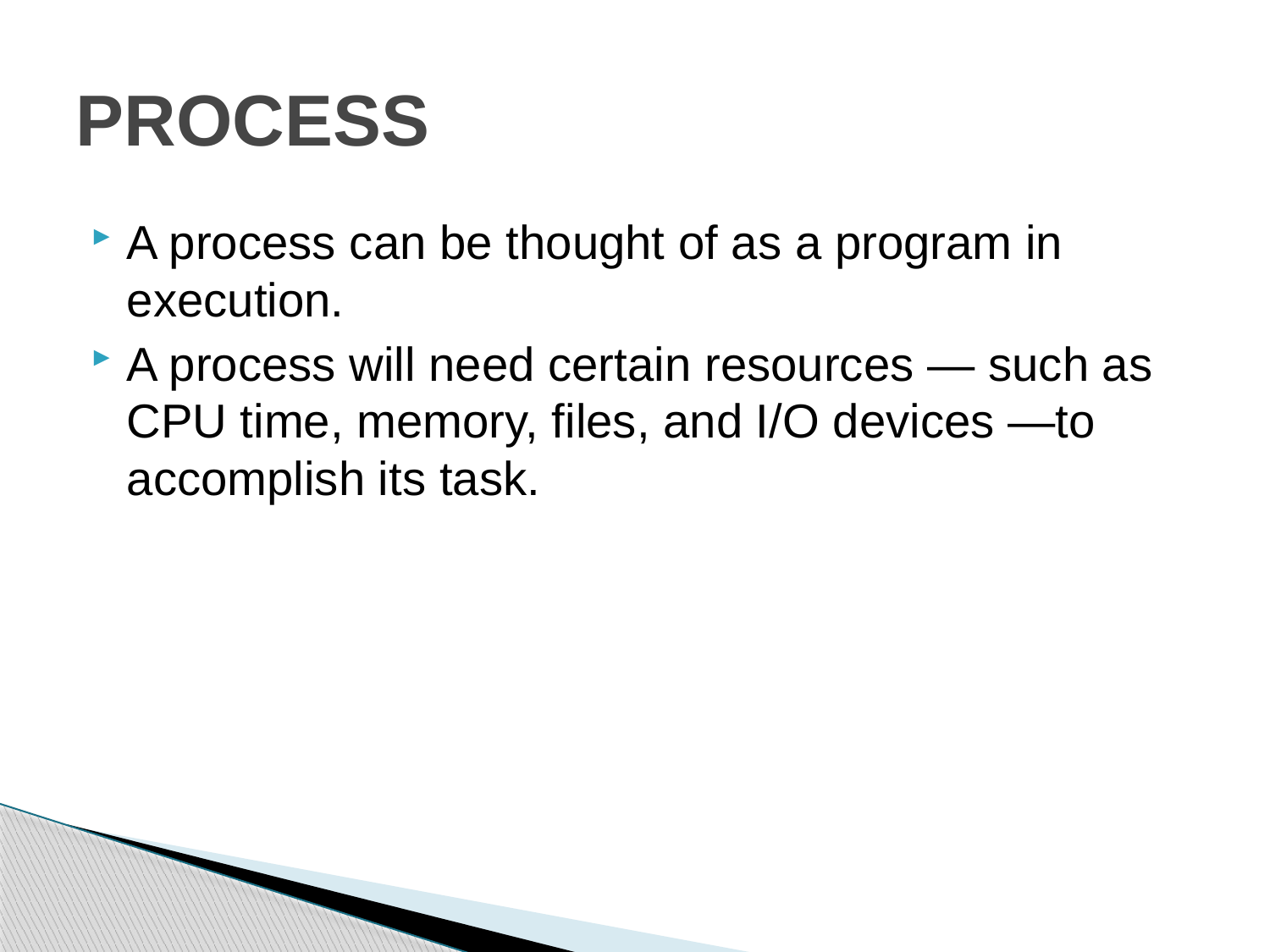

# PROCESS
A process can be thought of as a program in execution.
A process will need certain resources — such as CPU time, memory, files, and I/O devices —to accomplish its task.